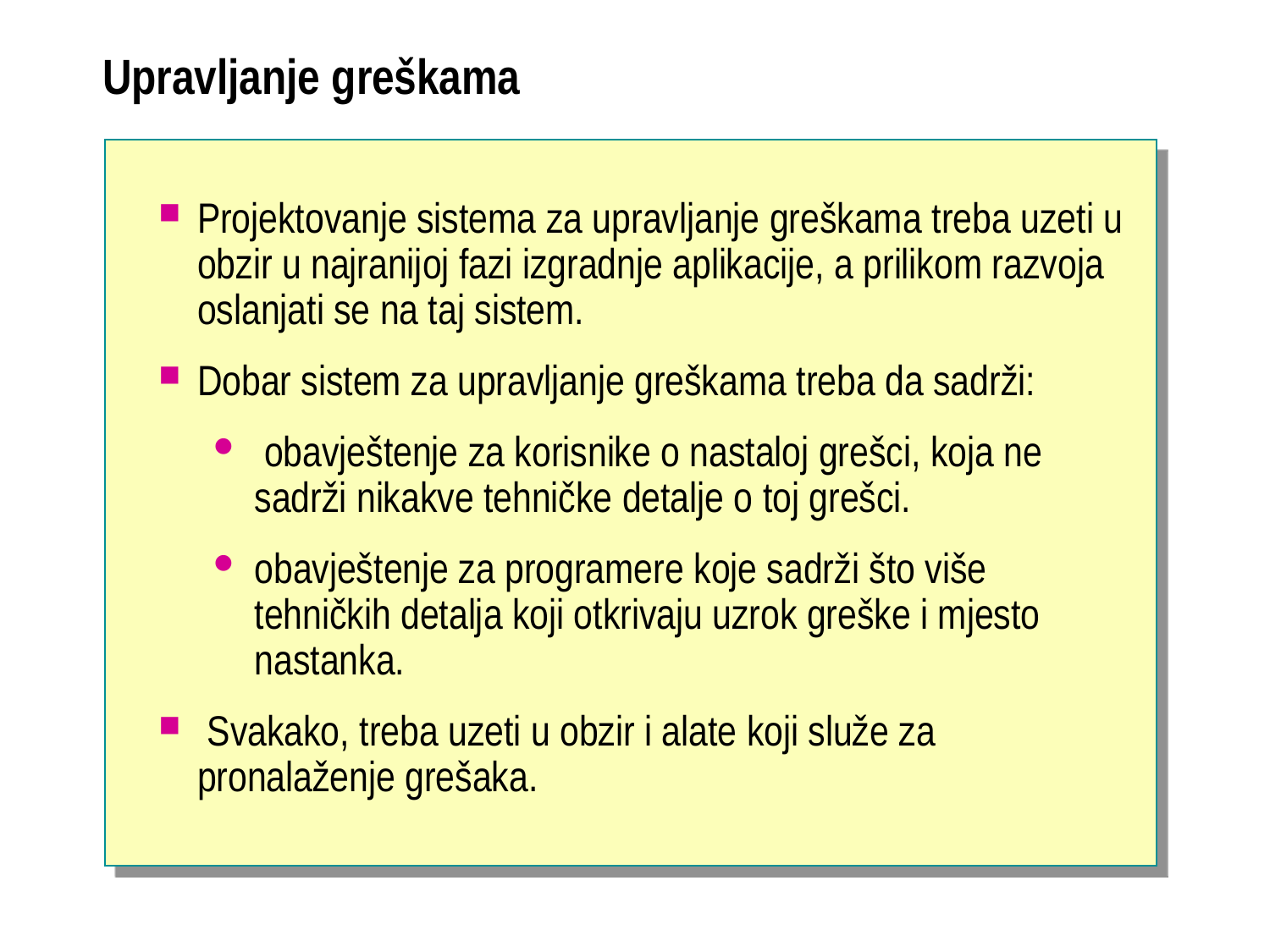

# Upravljanje greškama
Projektovanje sistema za upravljanje greškama treba uzeti u obzir u najranijoj fazi izgradnje aplikacije, a prilikom razvoja oslanjati se na taj sistem.
Dobar sistem za upravljanje greškama treba da sadrži:
 obavještenje za korisnike o nastaloj grešci, koja ne sadrži nikakve tehničke detalje o toj grešci.
obavještenje za programere koje sadrži što više tehničkih detalja koji otkrivaju uzrok greške i mjesto nastanka.
 Svakako, treba uzeti u obzir i alate koji služe za pronalaženje grešaka.